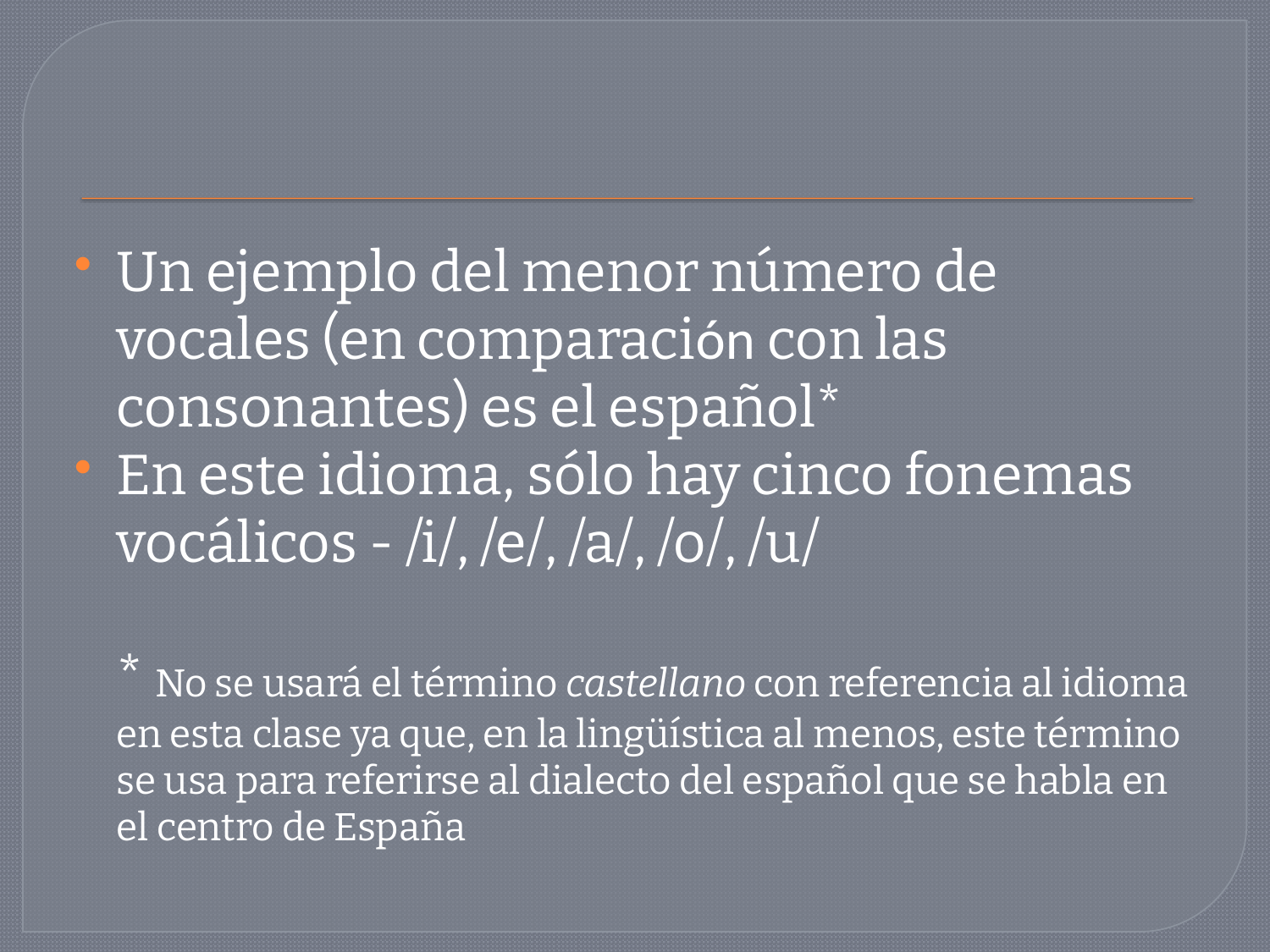

#
Un ejemplo del menor número de vocales (en comparación con las consonantes) es el español*
En este idioma, sólo hay cinco fonemas vocálicos - /i/, /e/, /a/, /o/, /u/

	* No se usará el término castellano con referencia al idioma en esta clase ya que, en la lingüística al menos, este término se usa para referirse al dialecto del español que se habla en el centro de España